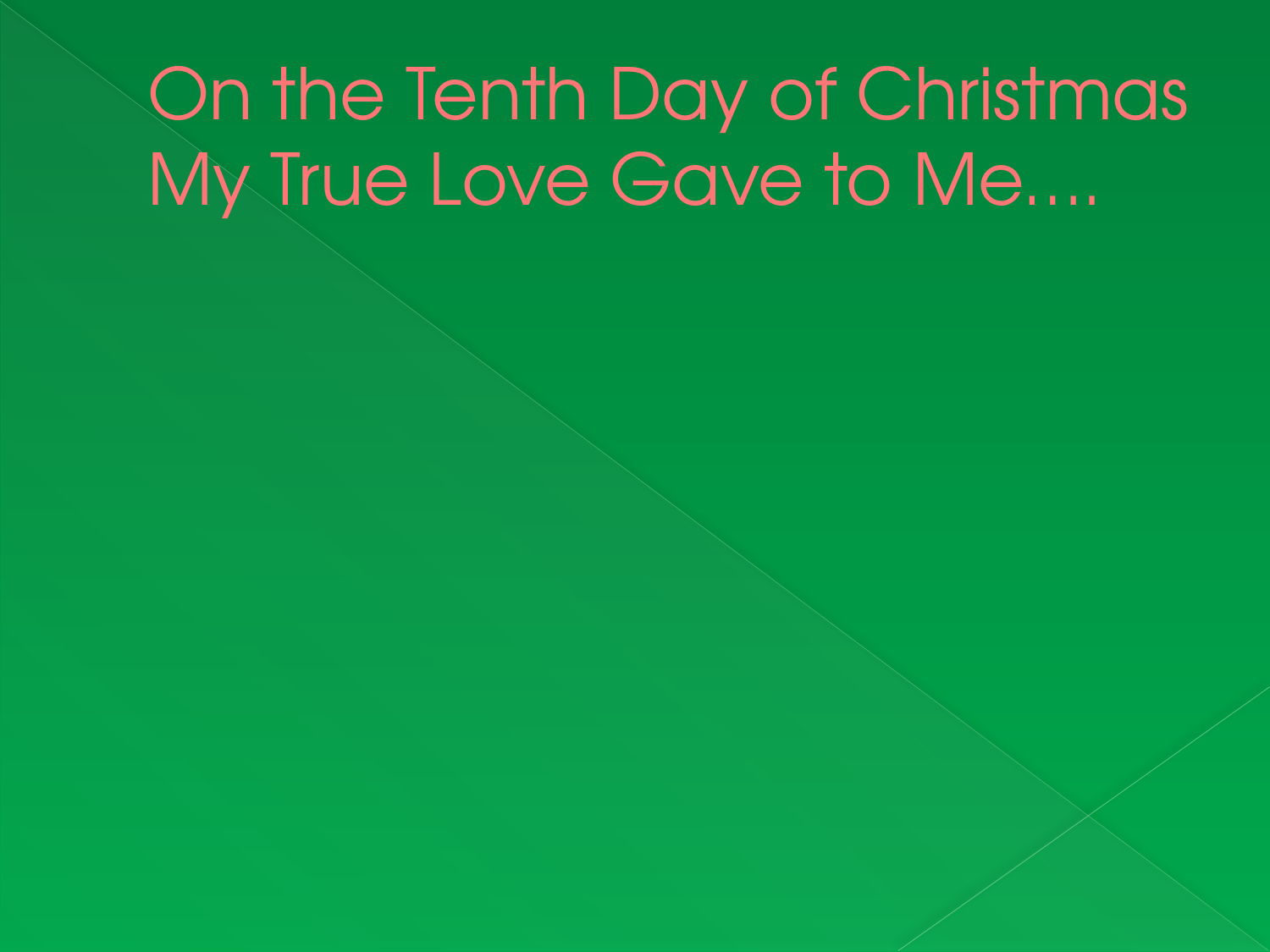

# On the Tenth Day of Christmas My True Love Gave to Me….